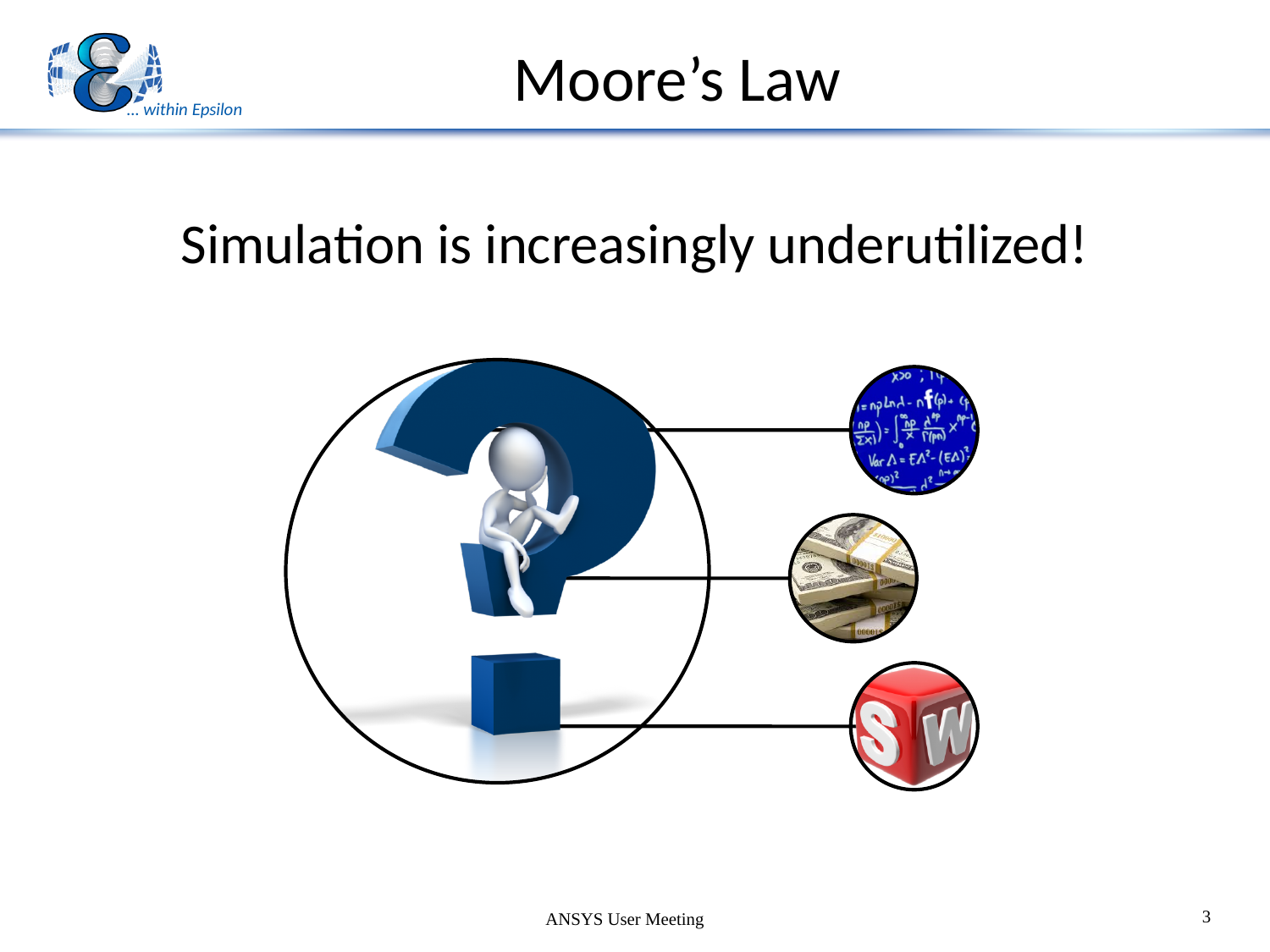

# Moore’s Law
Simulation is increasingly underutilized!